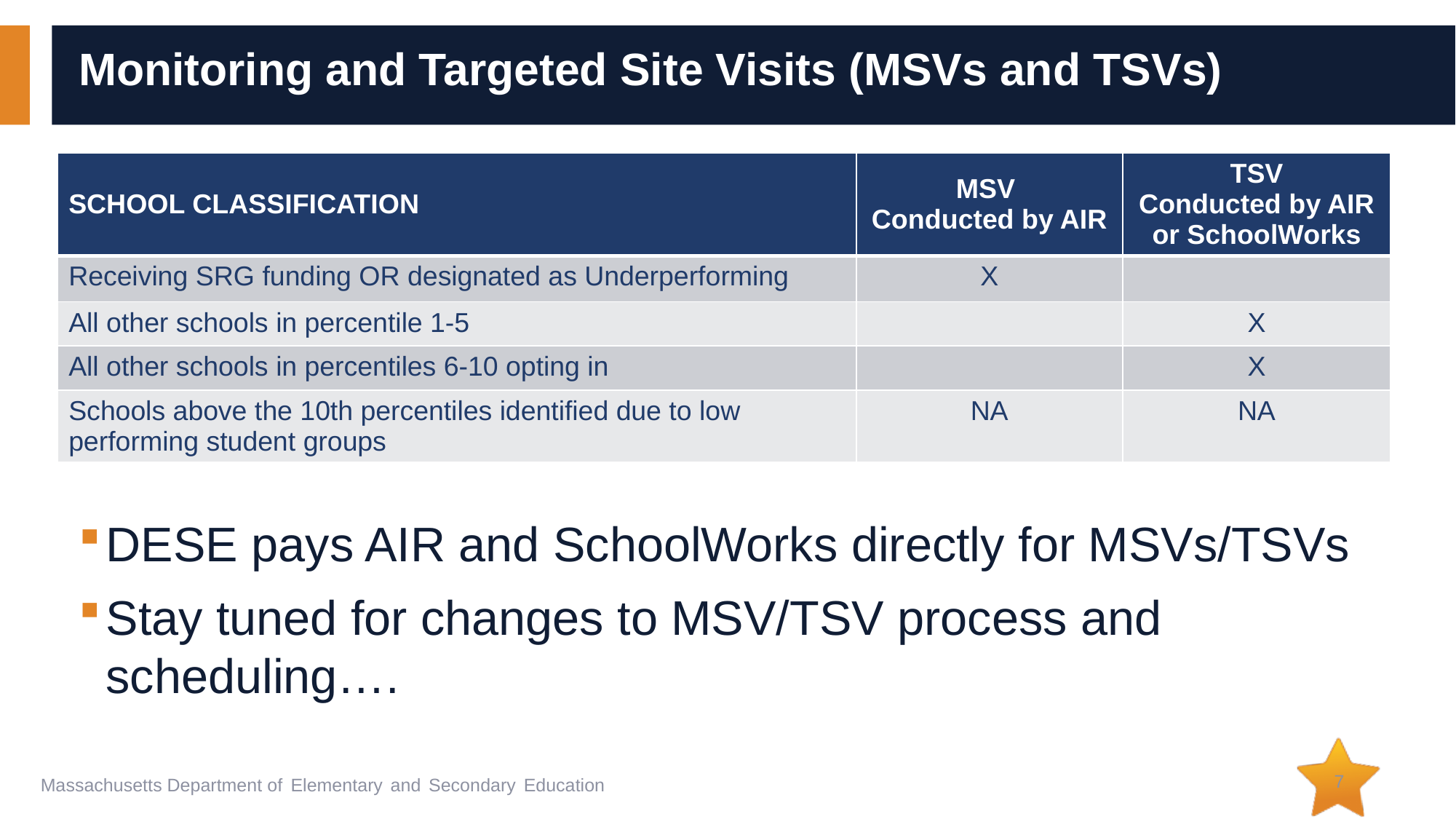

# Monitoring and Targeted Site Visits (MSVs and TSVs)

DESE pays AIR and SchoolWorks directly for MSVs/TSVs
Stay tuned for changes to MSV/TSV process and scheduling….
| SCHOOL CLASSIFICATION | MSV  Conducted by AIR | TSV Conducted by AIR or SchoolWorks |
| --- | --- | --- |
| Receiving SRG funding OR designated as Underperforming | X |  |
| All other schools in percentile 1-5 |  | X |
| All other schools in percentiles 6-10 opting in |  | X |
| Schools above the 10th percentiles identified due to low performing student groups | NA | NA |
7